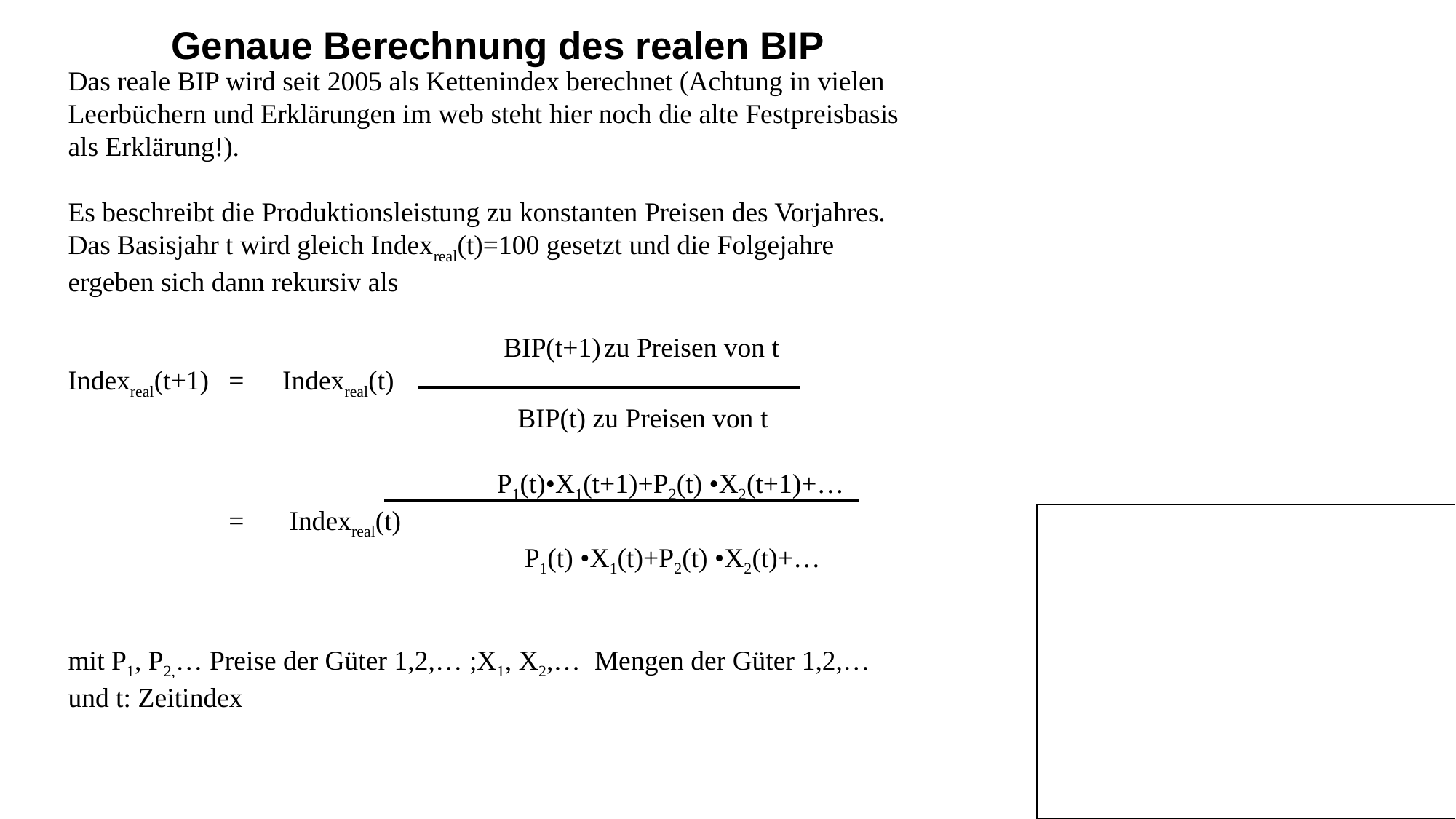

Genaue Berechnung des realen BIP
Das reale BIP wird seit 2005 als Kettenindex berechnet (Achtung in vielen Leerbüchern und Erklärungen im web steht hier noch die alte Festpreisbasis als Erklärung!).

Es beschreibt die Produktionsleistung zu konstanten Preisen des Vorjahres. Das Basisjahr t wird gleich Indexreal(t)=100 gesetzt und die Folgejahre ergeben sich dann rekursiv als

								 BIP(t+1)	zu Preisen von t
Indexreal(t+1)	=	Indexreal(t)
								   BIP(t) zu Preisen von t

								P1(t)•X1(t+1)+P2(t) •X2(t+1)+…
			=	 Indexreal(t)
								    P1(t) •X1(t)+P2(t) •X2(t)+…

mit P1, P2,… Preise der Güter 1,2,… ;X1, X2,…  Mengen der Güter 1,2,…  und t: Zeitindex